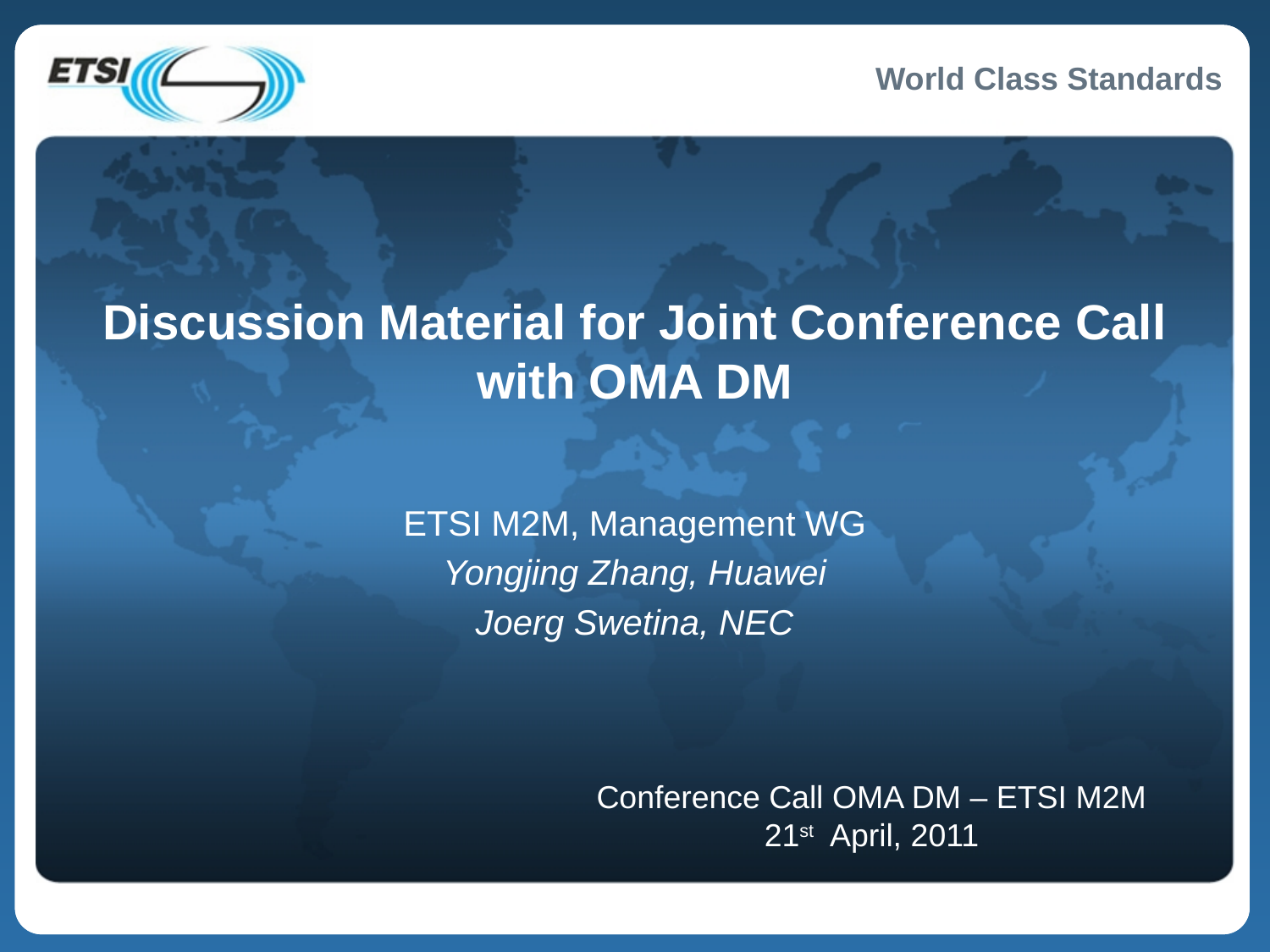

# Discussion Material for Joint Conference Call with OMA DM
ETSI M2M, Management WG
Yongjing Zhang, Huawei
Joerg Swetina, NEC
Conference Call OMA DM – ETSI M2M
21st  April, 2011
1